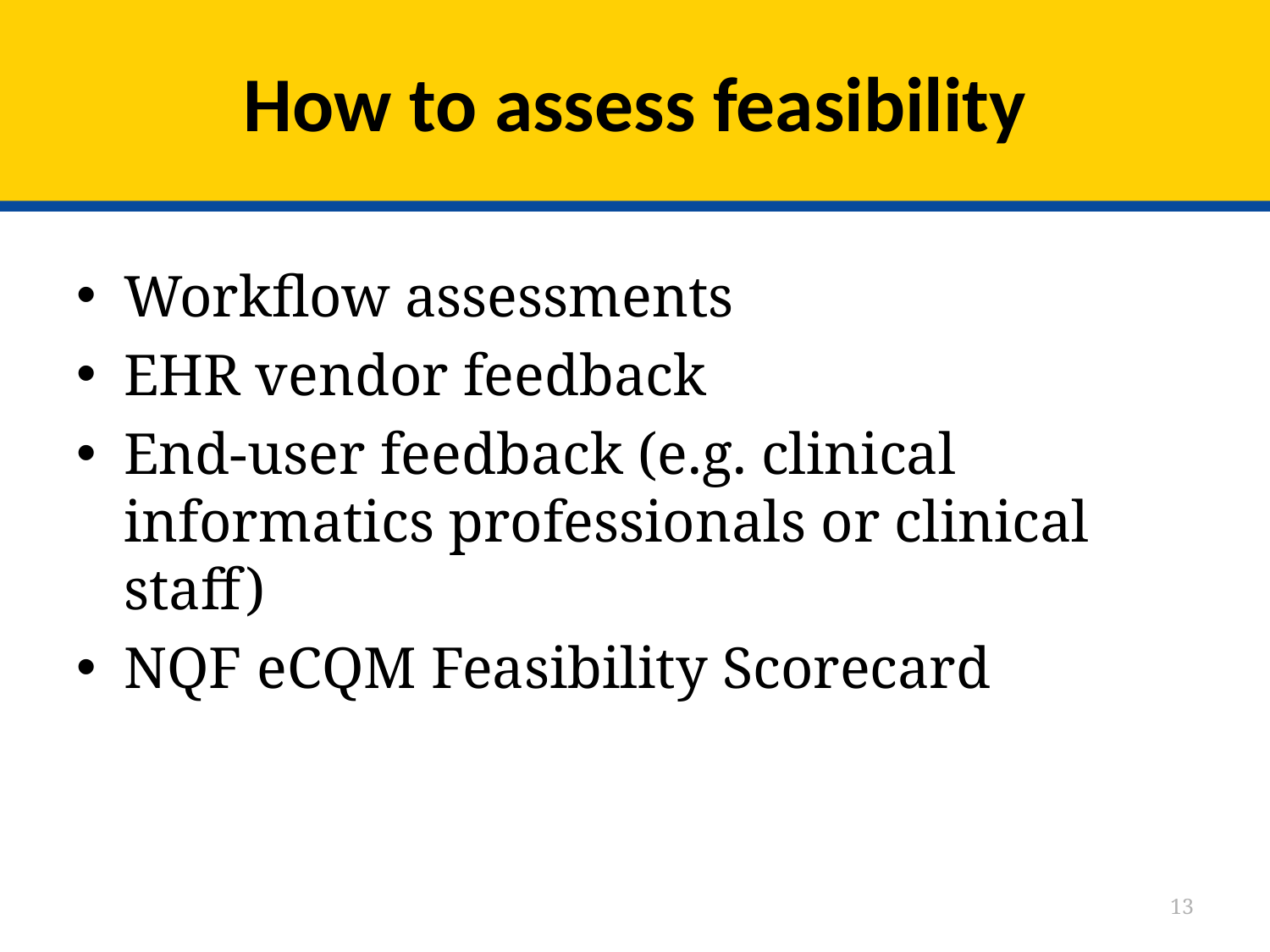

# How to assess feasibility
Workflow assessments
EHR vendor feedback
End-user feedback (e.g. clinical informatics professionals or clinical staff)
NQF eCQM Feasibility Scorecard
13